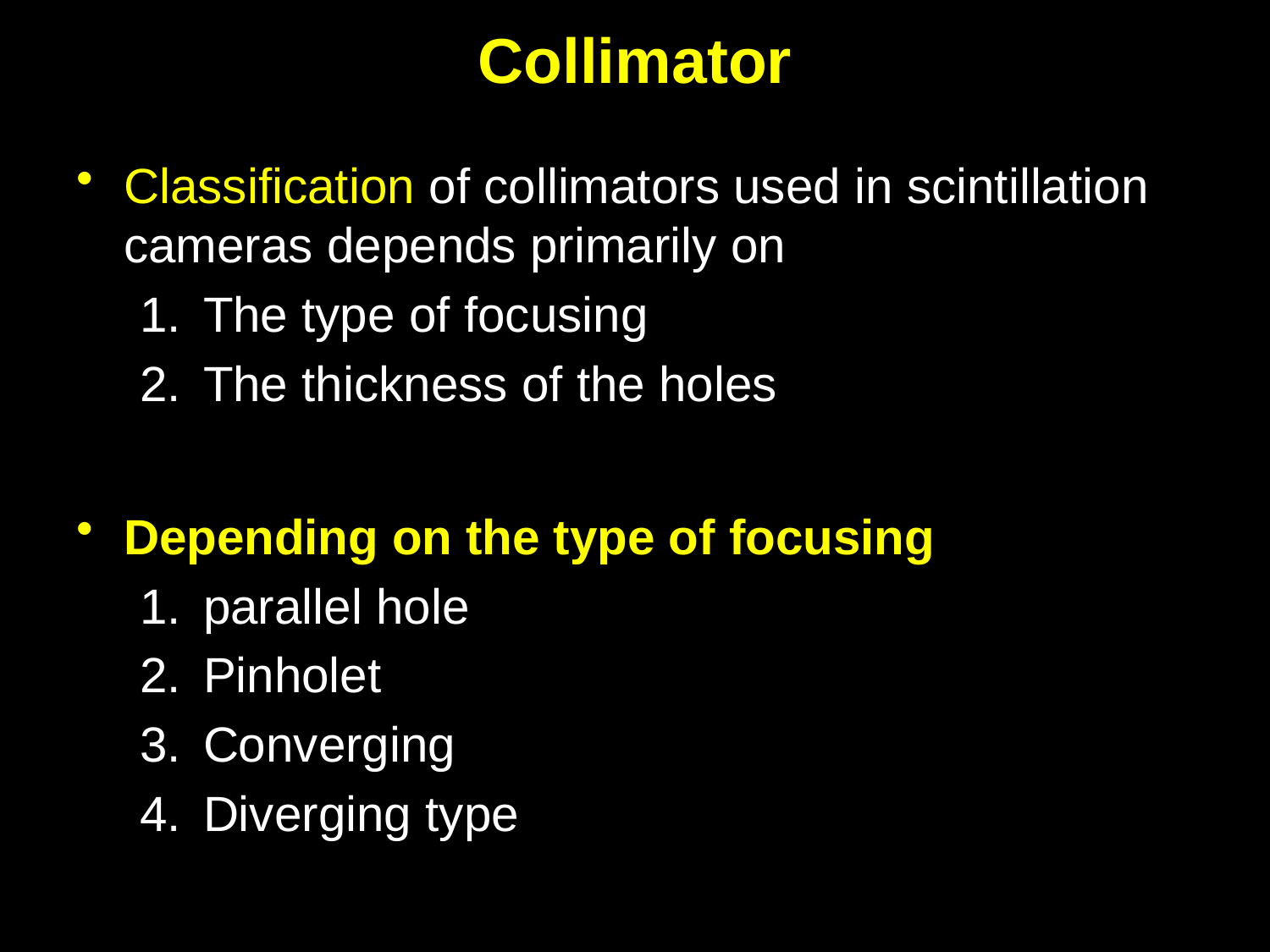

# Collimator
Classification of collimators used in scintillation cameras depends primarily on
The type of focusing
The thickness of the holes

Depending on the type of focusing
parallel hole
Pinholet
Converging
Diverging type